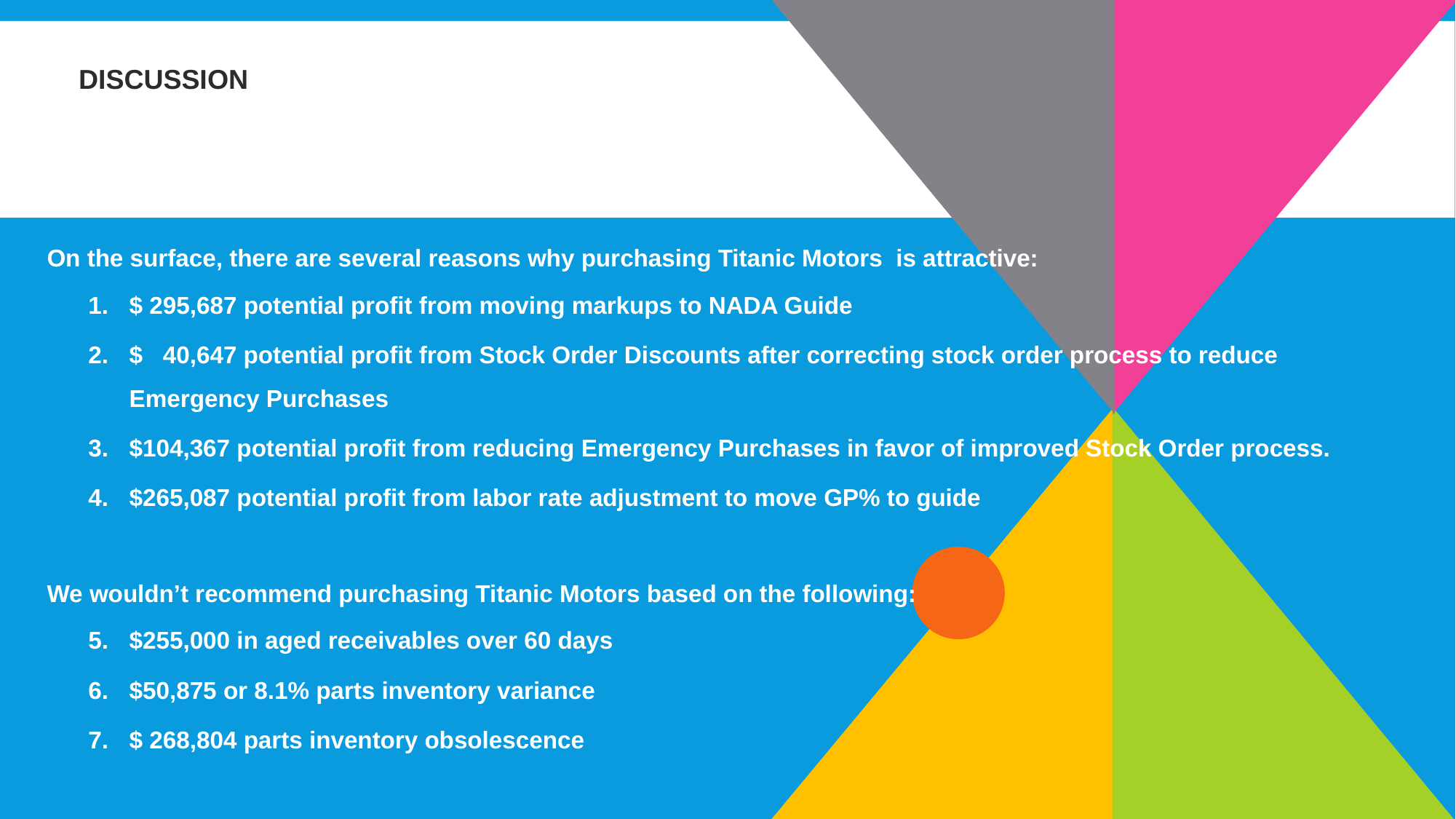

#
DISCUSSION
On the surface, there are several reasons why purchasing Titanic Motors  is attractive:
$ 295,687 potential profit from moving markups to NADA Guide
$   40,647 potential profit from Stock Order Discounts after correcting stock order process to reduce Emergency Purchases
$104,367 potential profit from reducing Emergency Purchases in favor of improved Stock Order process.
$265,087 potential profit from labor rate adjustment to move GP% to guide

We wouldn’t recommend purchasing Titanic Motors based on the following:
$255,000 in aged receivables over 60 days
$50,875 or 8.1% parts inventory variance
$ 268,804 parts inventory obsolescence